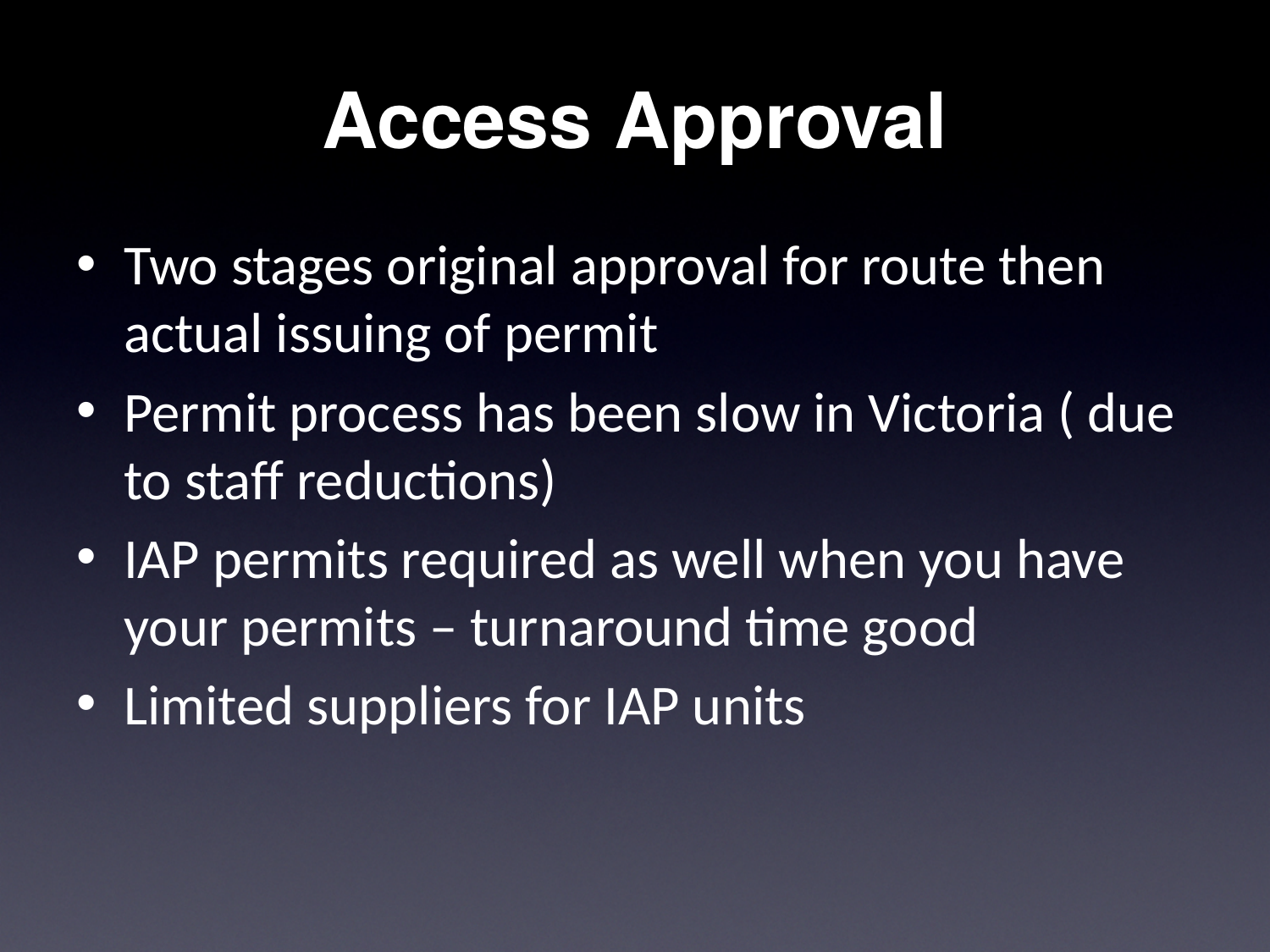

# Access Approval
Two stages original approval for route then actual issuing of permit
Permit process has been slow in Victoria ( due to staff reductions)
IAP permits required as well when you have your permits – turnaround time good
Limited suppliers for IAP units